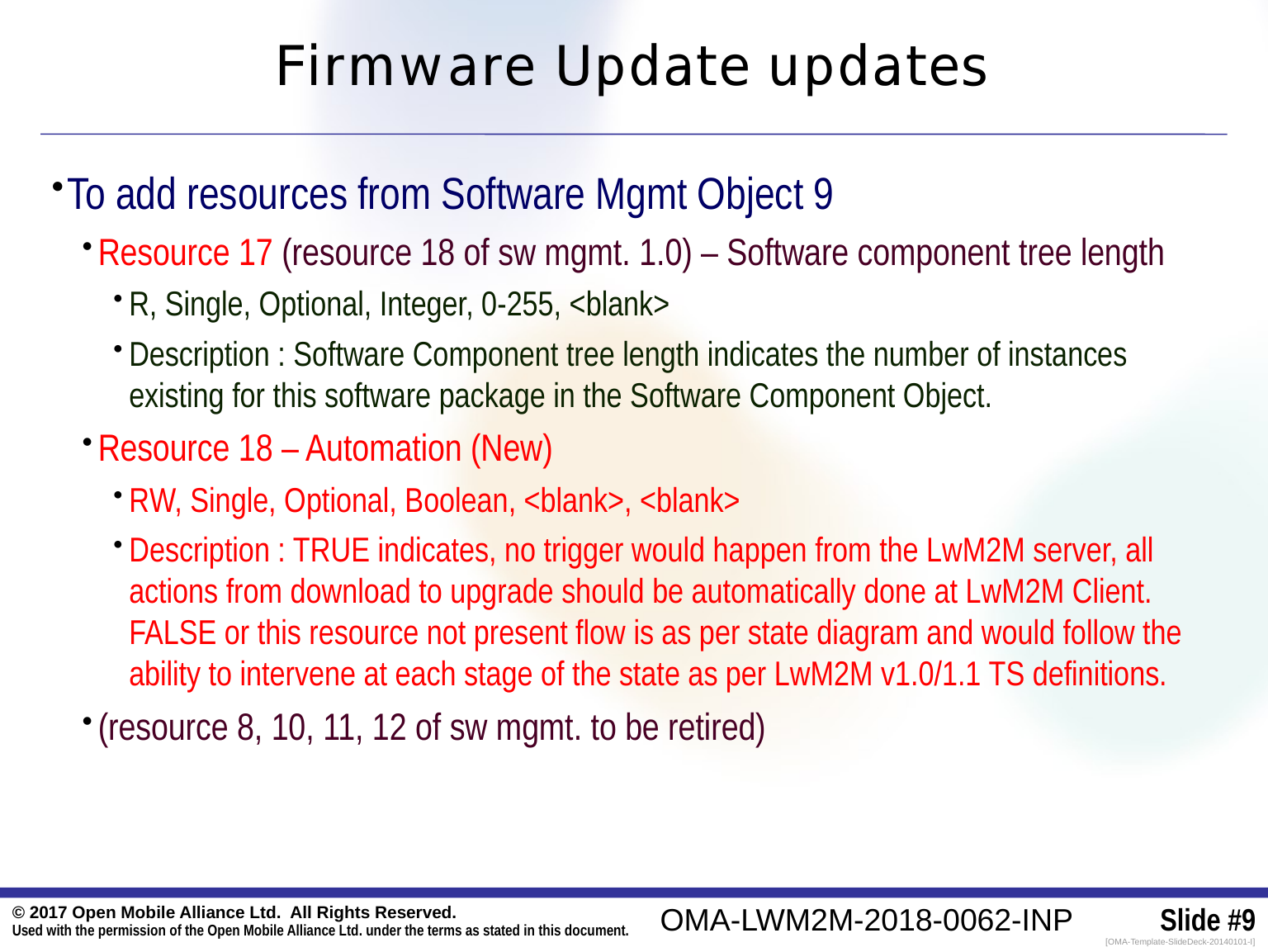

Firmware Update updates
To add resources from Software Mgmt Object 9
Resource 17 (resource 18 of sw mgmt. 1.0) – Software component tree length
R, Single, Optional, Integer, 0-255, <blank>
Description : Software Component tree length indicates the number of instances existing for this software package in the Software Component Object.
Resource 18 – Automation (New)
RW, Single, Optional, Boolean, <blank>, <blank>
Description : TRUE indicates, no trigger would happen from the LwM2M server, all actions from download to upgrade should be automatically done at LwM2M Client. FALSE or this resource not present flow is as per state diagram and would follow the ability to intervene at each stage of the state as per LwM2M v1.0/1.1 TS definitions.
(resource 8, 10, 11, 12 of sw mgmt. to be retired)